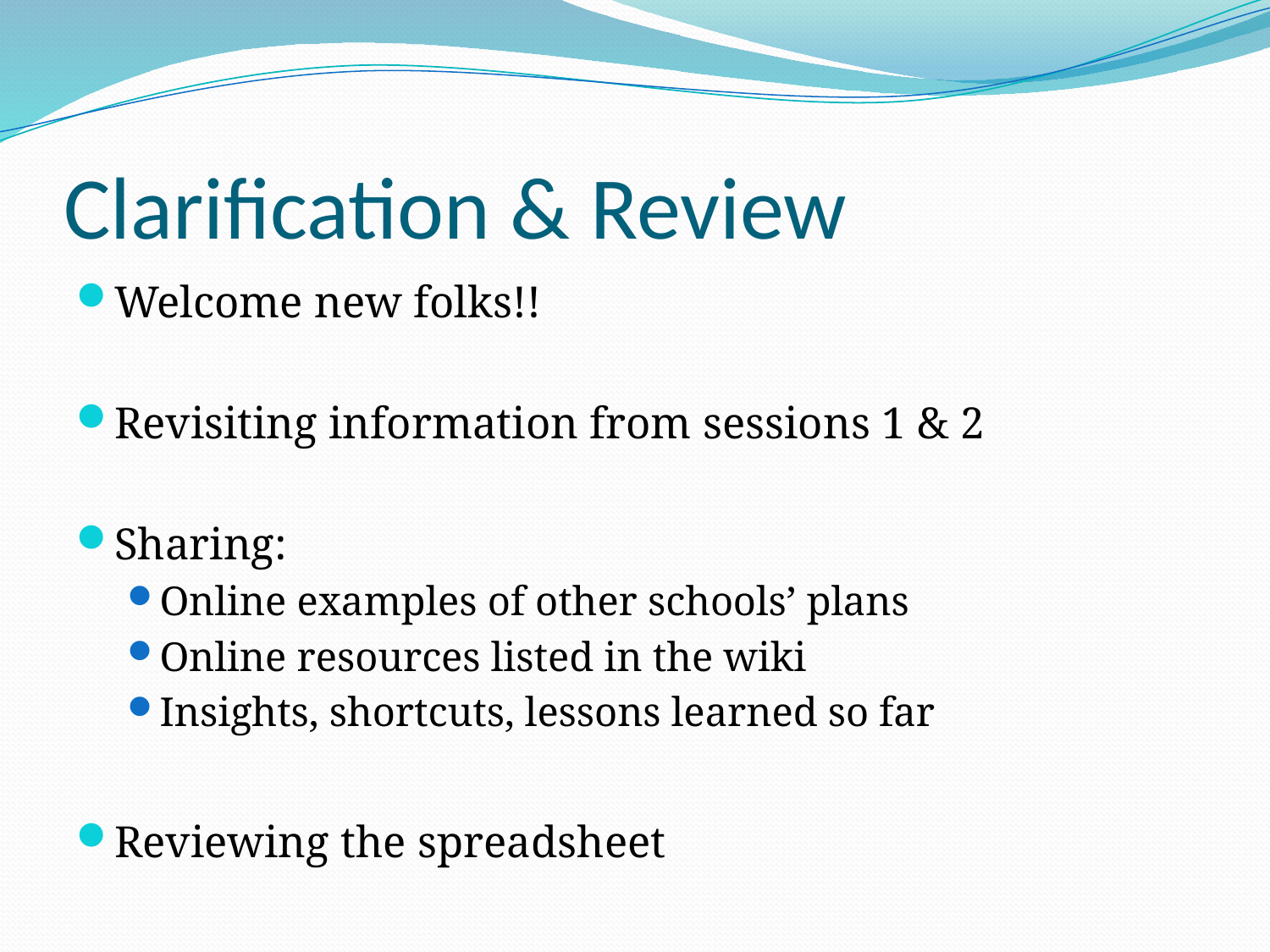

# Clarification & Review
Welcome new folks!!

Revisiting information from sessions 1 & 2

Sharing:
Online examples of other schools’ plans
Online resources listed in the wiki
Insights, shortcuts, lessons learned so far

Reviewing the spreadsheet